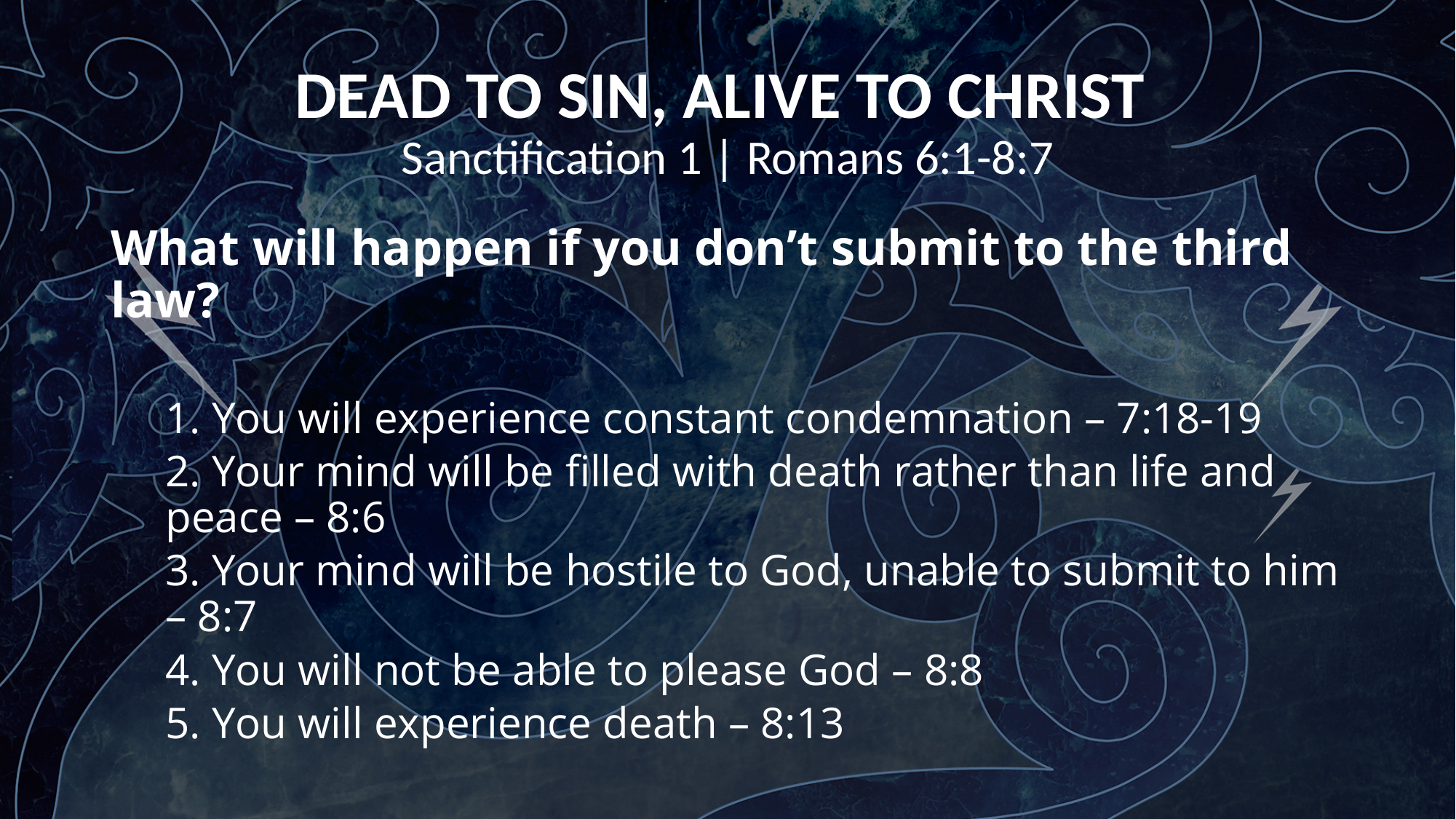

DEAD TO SIN, ALIVE TO CHRIST
Sanctification 1 | Romans 6:1-8:7
What will happen if you don’t submit to the third law?

1. You will experience constant condemnation – 7:18-19
2. Your mind will be filled with death rather than life and peace – 8:6
3. Your mind will be hostile to God, unable to submit to him – 8:7
4. You will not be able to please God – 8:8
5. You will experience death – 8:13